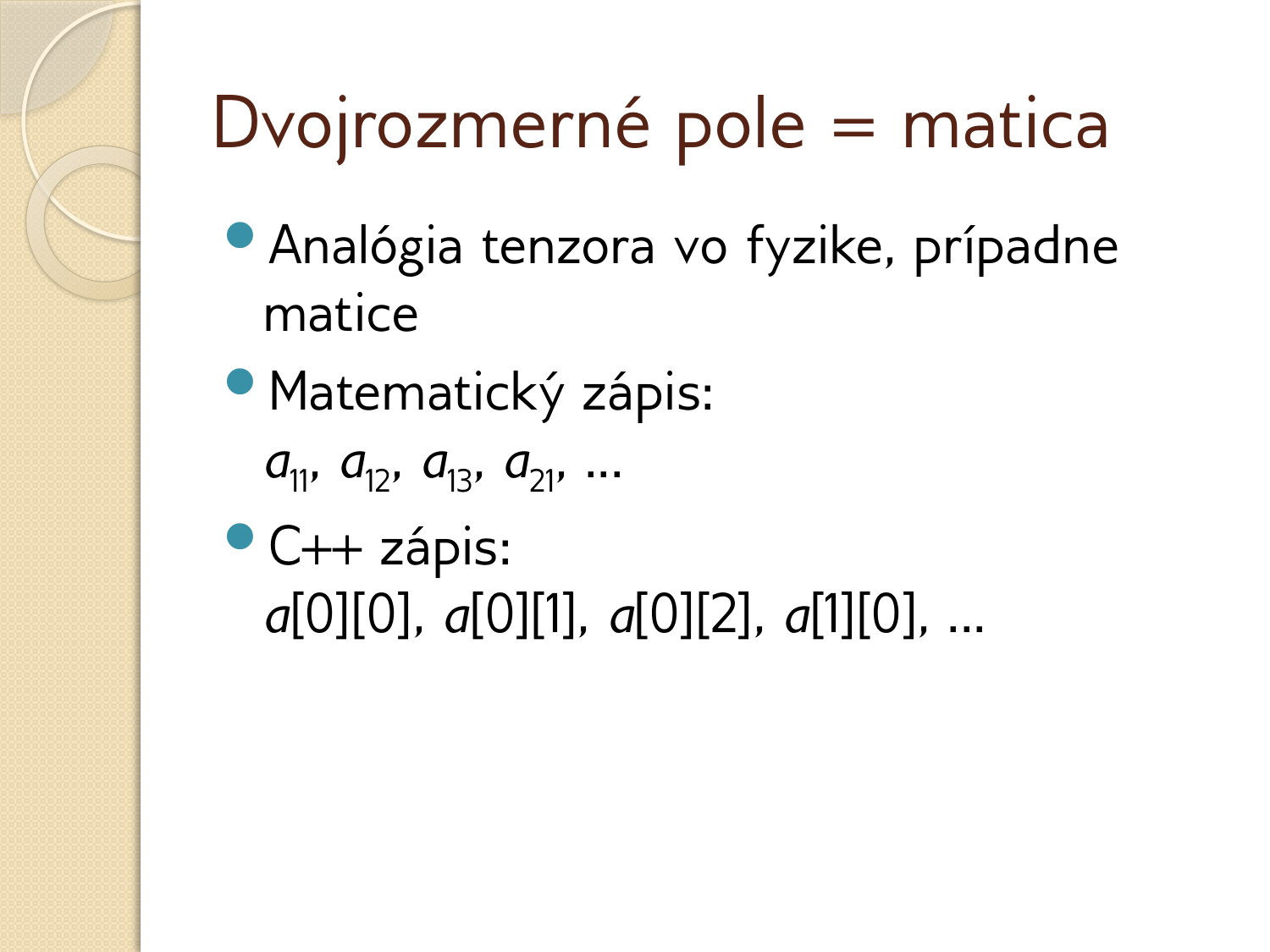

# Dvojrozmerné pole = matica
Analógia tenzora vo fyzike, prípadne matice
Matematický zápis:
a11, a12, a13, a21, ...
C++ zápis:
a[0][0], a[0][1], a[0][2], a[1][0], ...